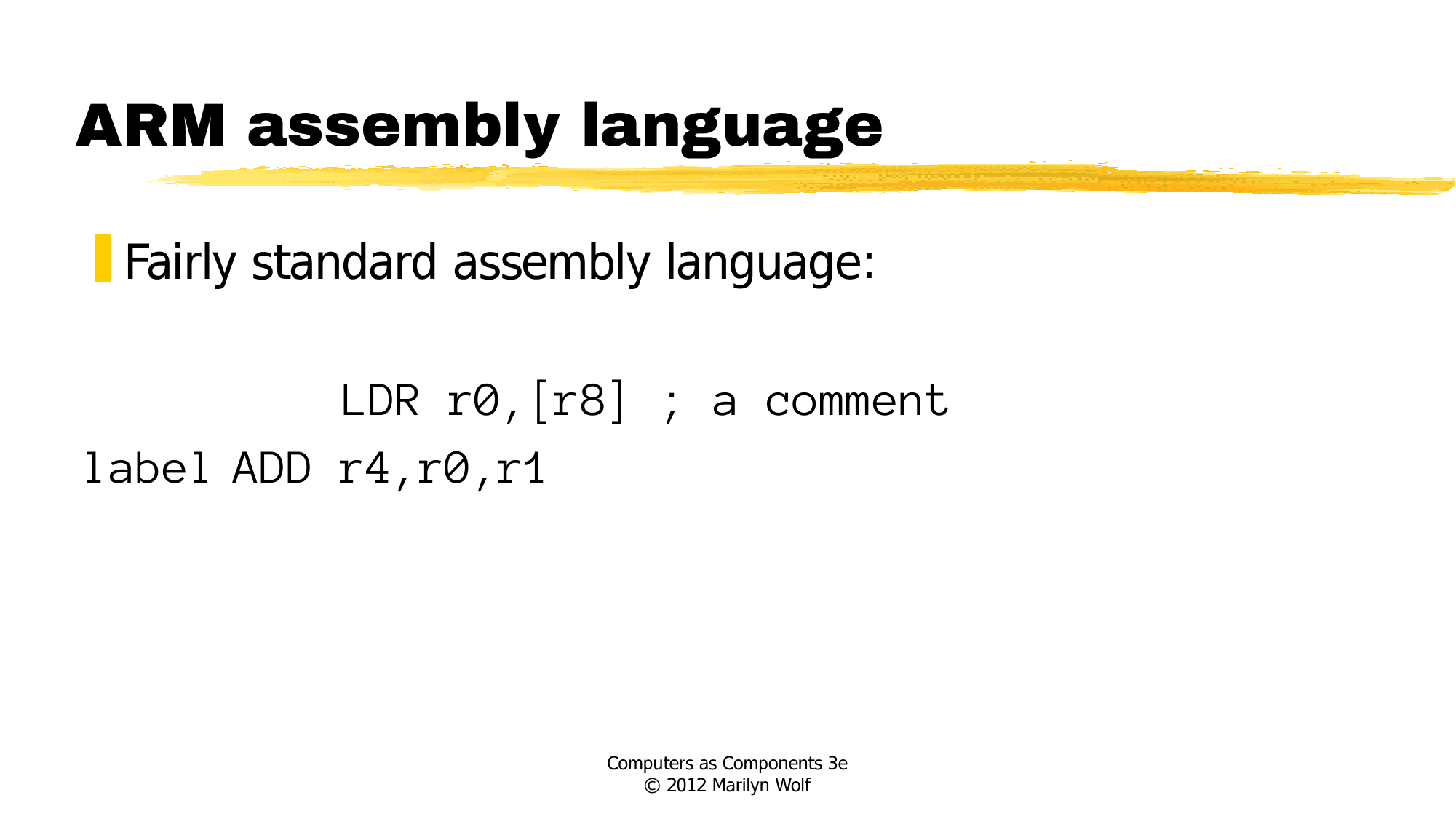

# ARM assembly language
Fairly standard assembly language:

			LDR r0,[r8] ; a comment
label	ADD r4,r0,r1